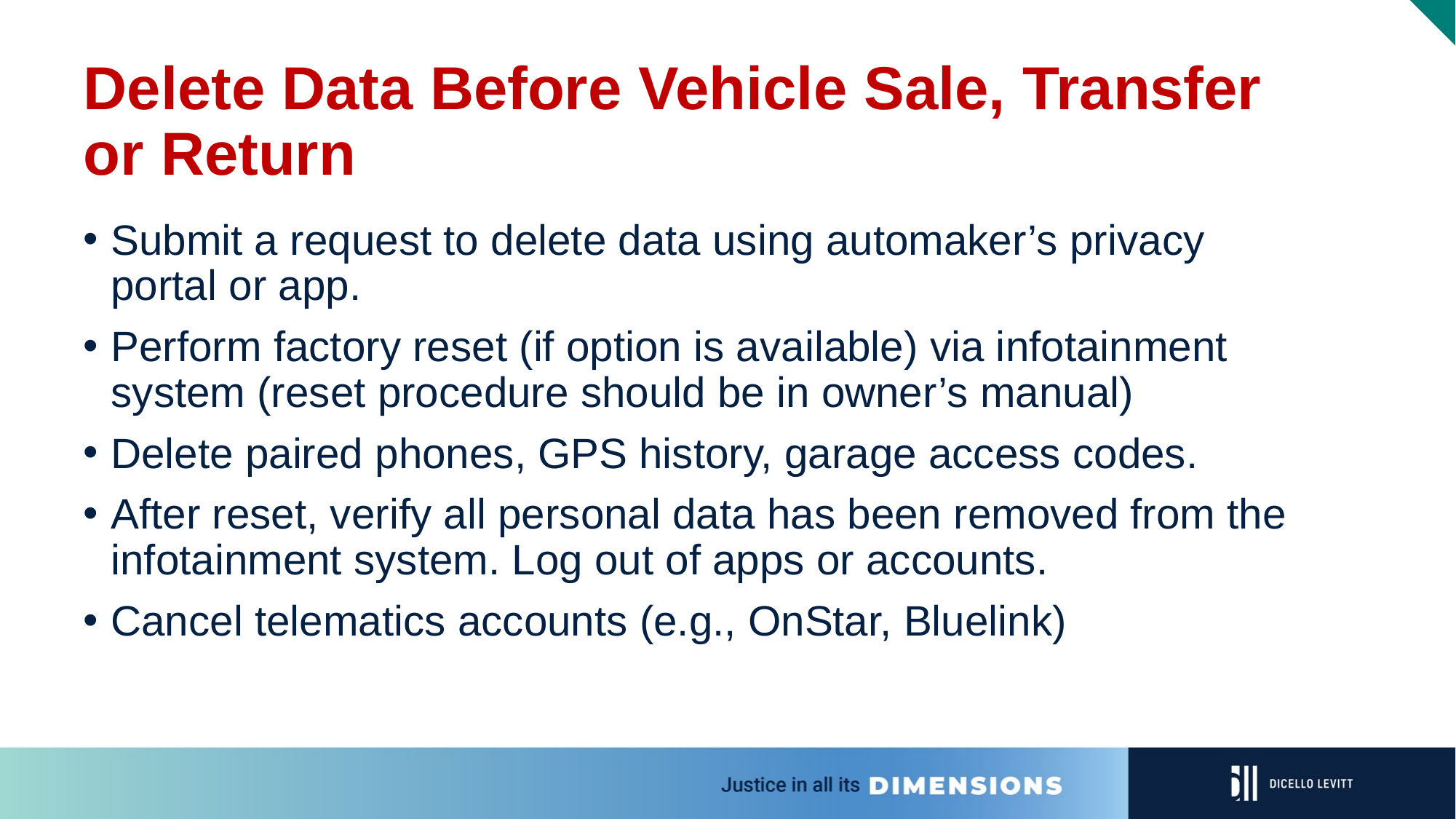

# Delete Data Before Vehicle Sale, Transfer or Return
Submit a request to delete data using automaker’s privacy portal or app.
Perform factory reset (if option is available) via infotainment system (reset procedure should be in owner’s manual)
Delete paired phones, GPS history, garage access codes.
After reset, verify all personal data has been removed from the infotainment system. Log out of apps or accounts.
Cancel telematics accounts (e.g., OnStar, Bluelink)